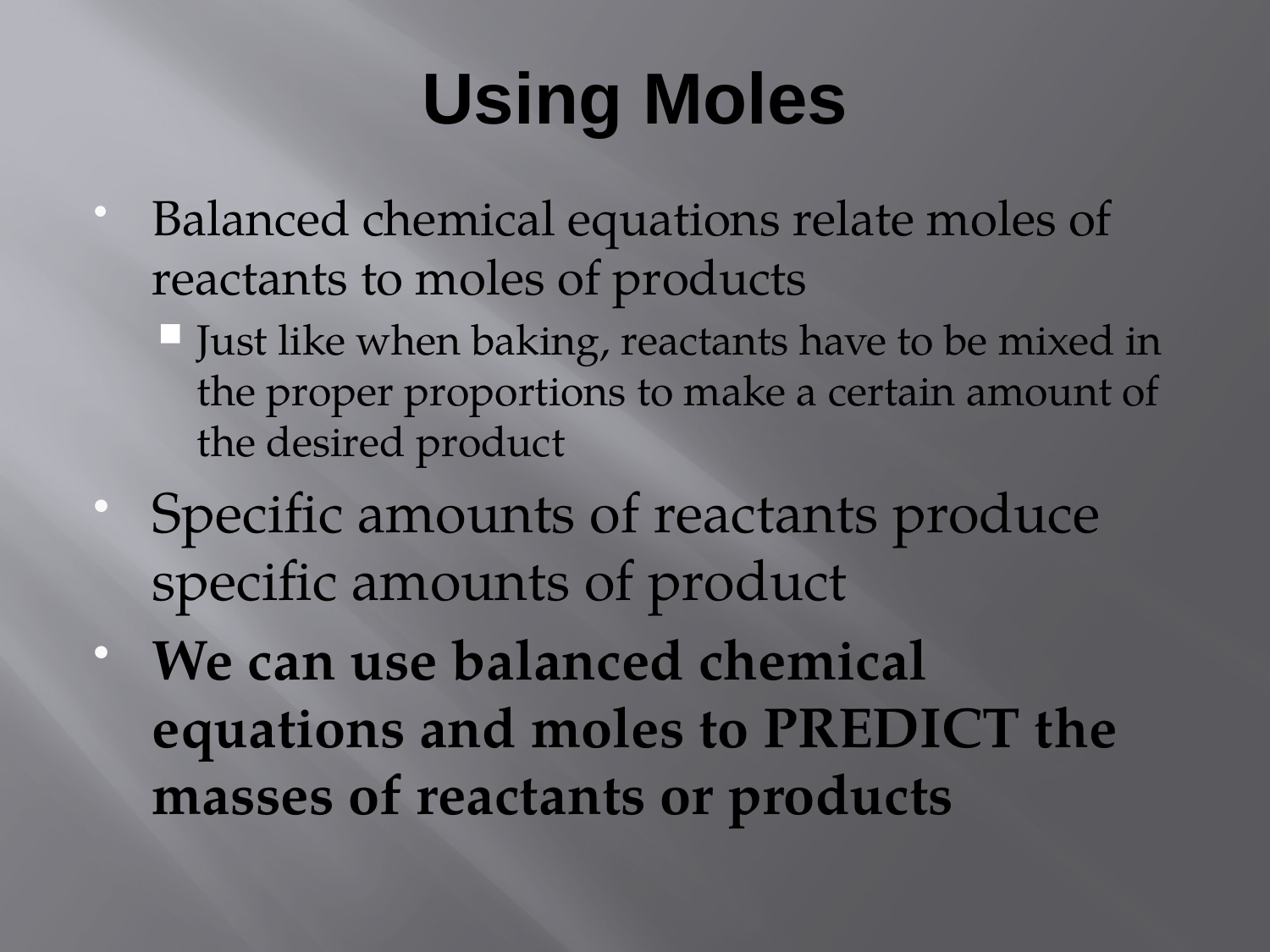

# Using Moles
Balanced chemical equations relate moles of reactants to moles of products
Just like when baking, reactants have to be mixed in the proper proportions to make a certain amount of the desired product
Specific amounts of reactants produce specific amounts of product
We can use balanced chemical equations and moles to PREDICT the masses of reactants or products